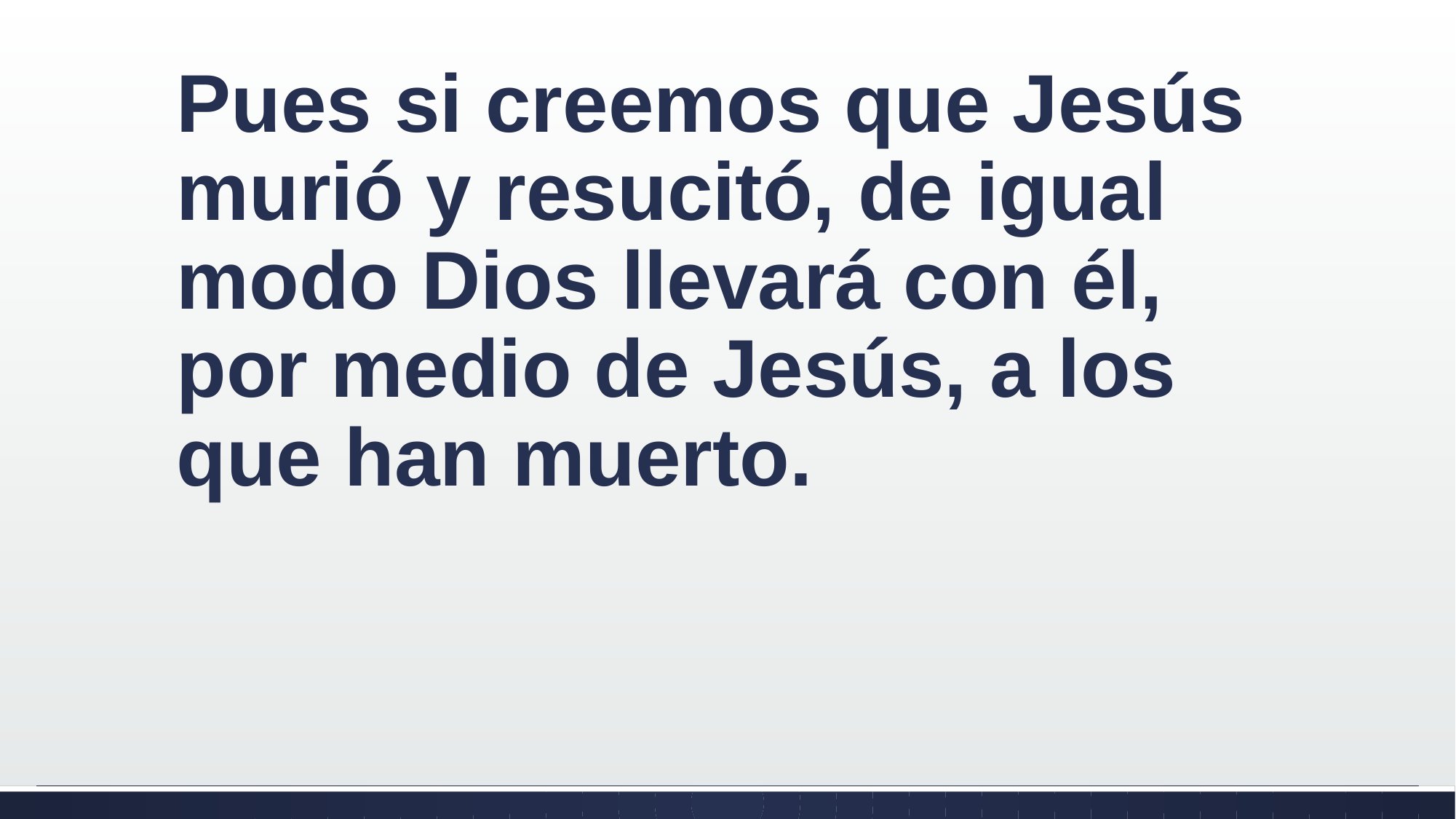

#
Pues si creemos que Jesús murió y resucitó, de igual modo Dios llevará con él, por medio de Jesús, a los que han muerto.